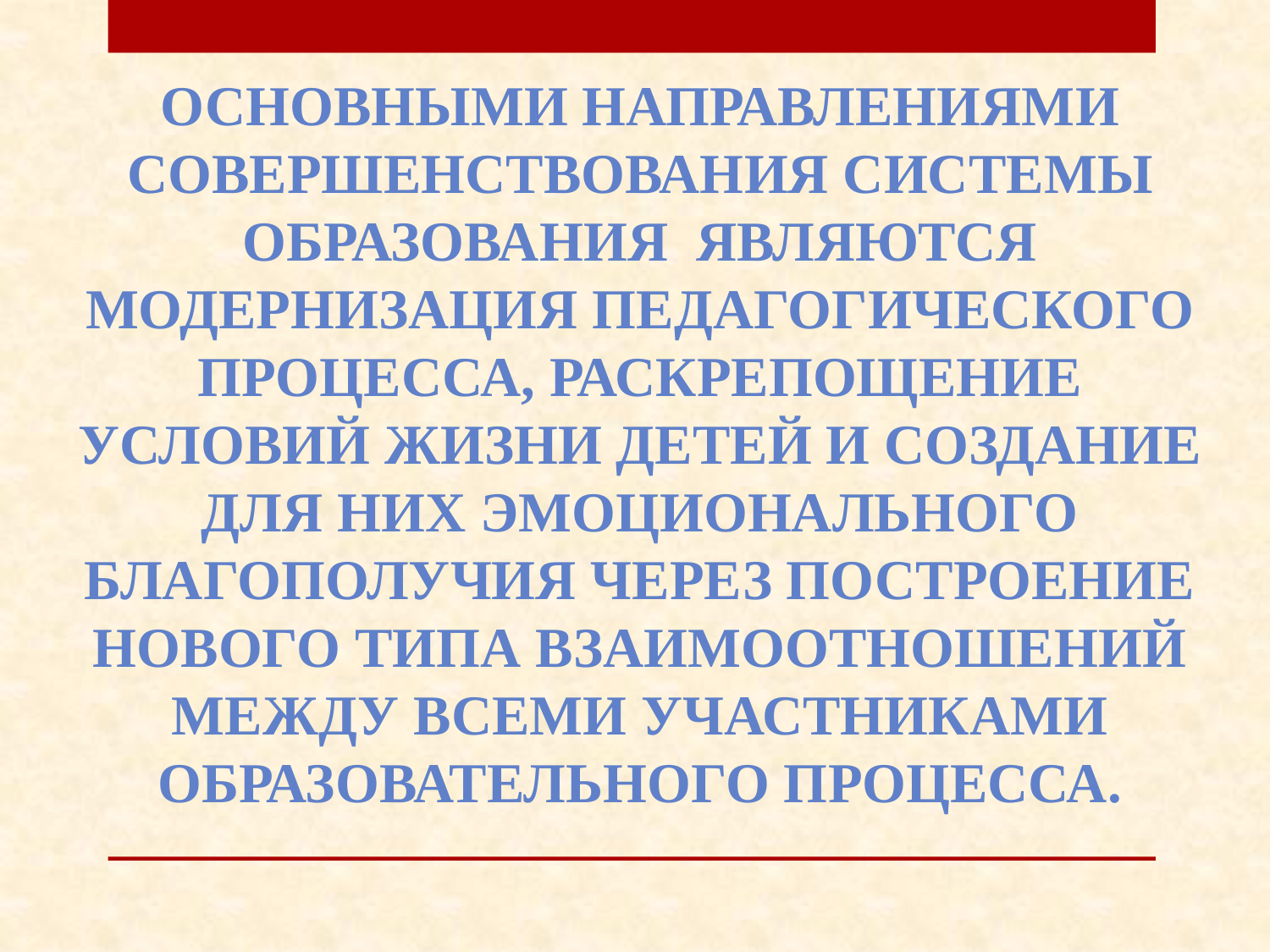

Основными направлениями совершенствования системы образования  являются модернизация педагогического процесса, раскрепощение условий жизни детей и создание для них эмоционального благополучия через построение нового типа взаимоотношений между всеми участниками образовательного процесса.